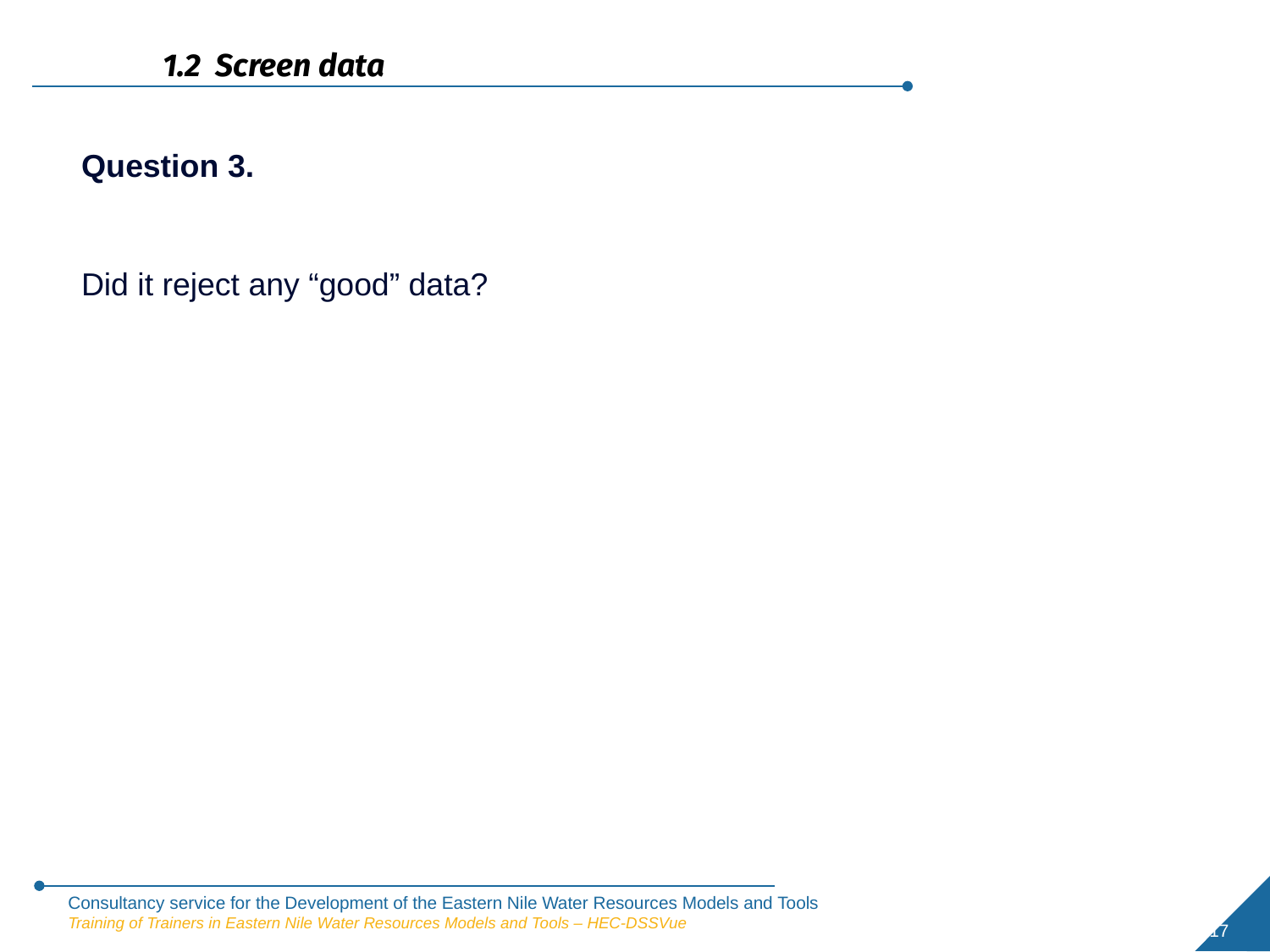

1.2  Screen data
Question 3.

Did it reject any “good” data?